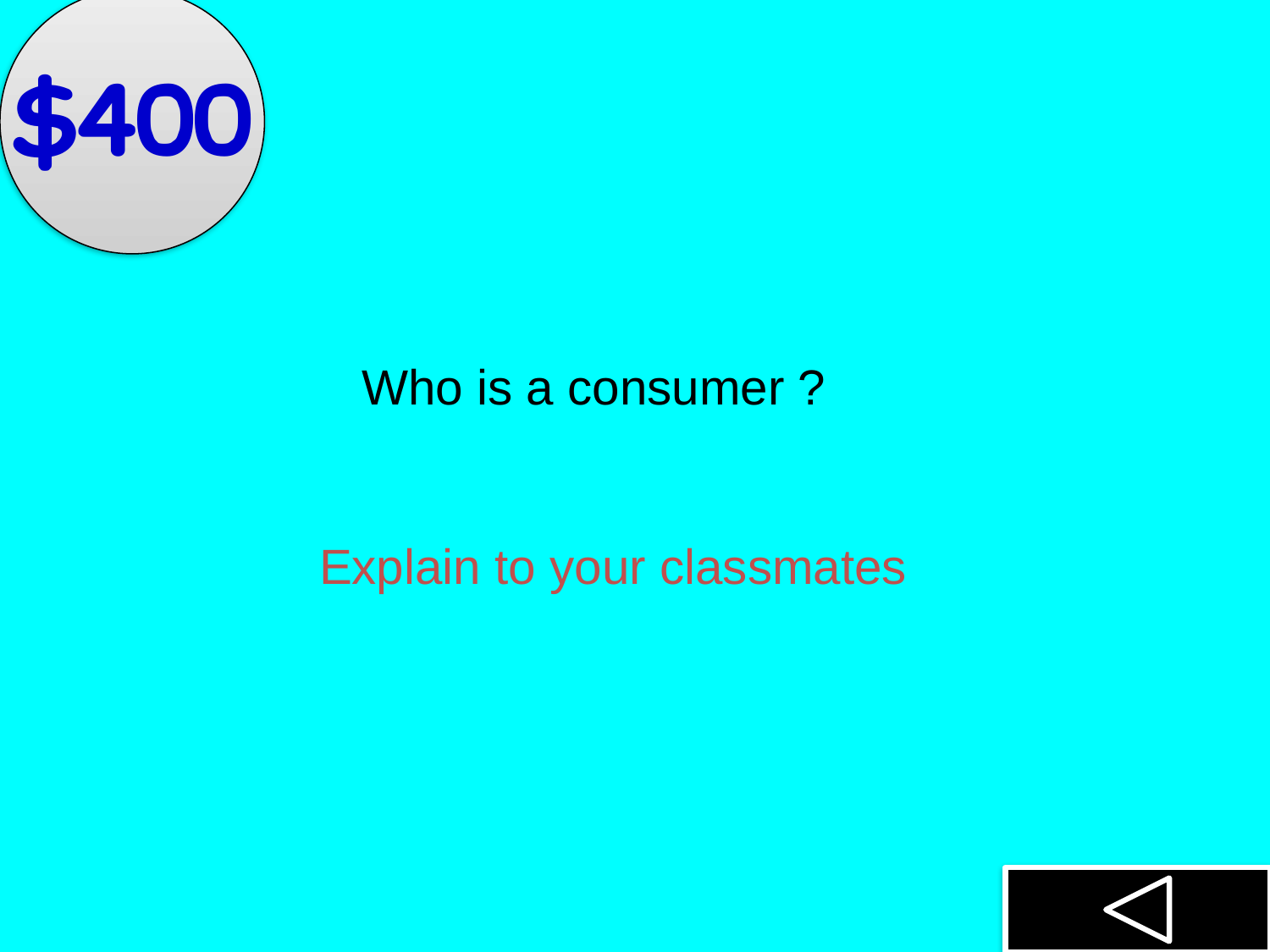

$400
Who is a consumer ?
Explain to your classmates